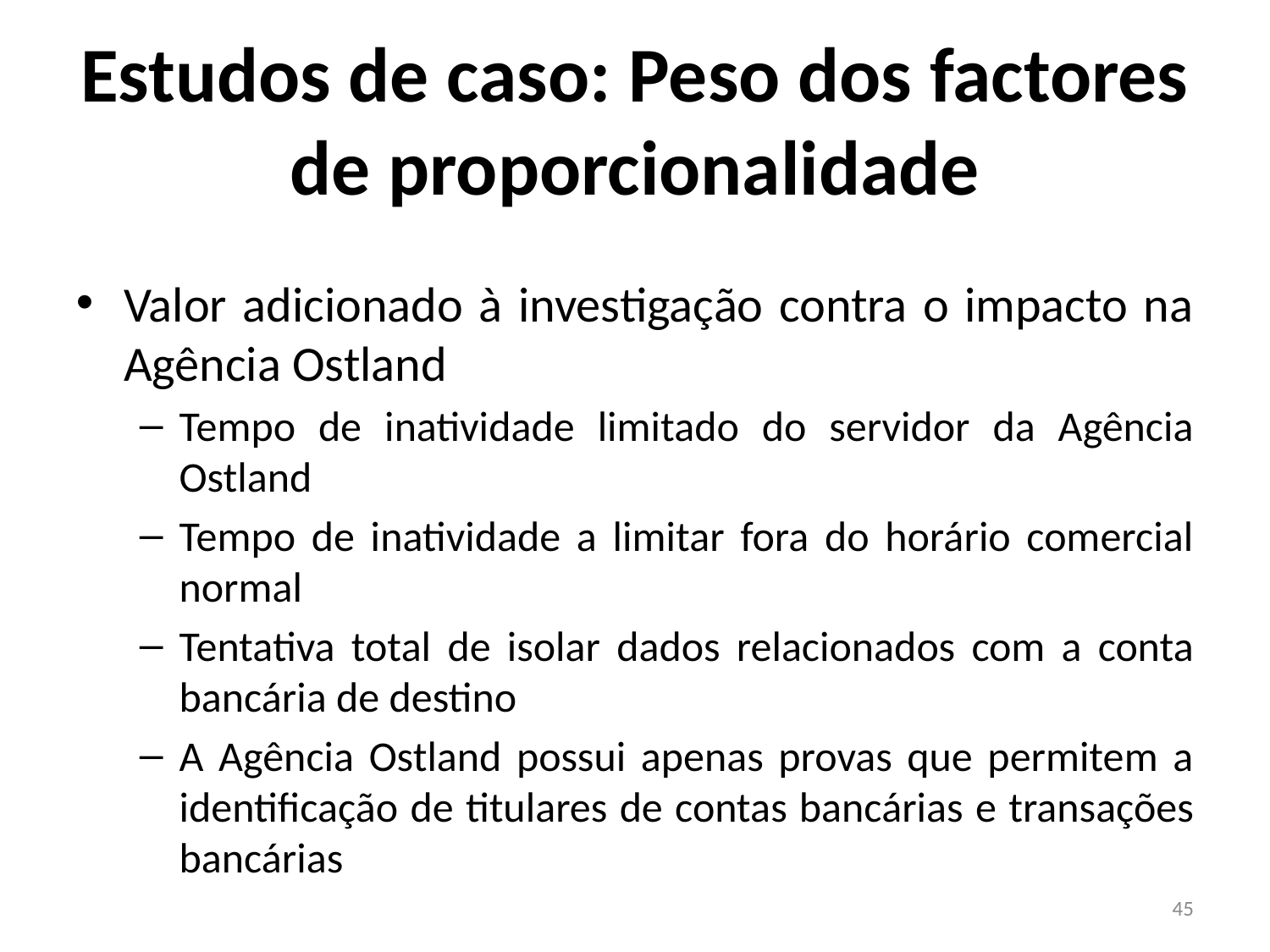

# Estudos de caso: Peso dos factores de proporcionalidade

Valor adicionado à investigação contra o impacto na Agência Ostland
Tempo de inatividade limitado do servidor da Agência Ostland
Tempo de inatividade a limitar fora do horário comercial normal
Tentativa total de isolar dados relacionados com a conta bancária de destino
A Agência Ostland possui apenas provas que permitem a identificação de titulares de contas bancárias e transações bancárias
45